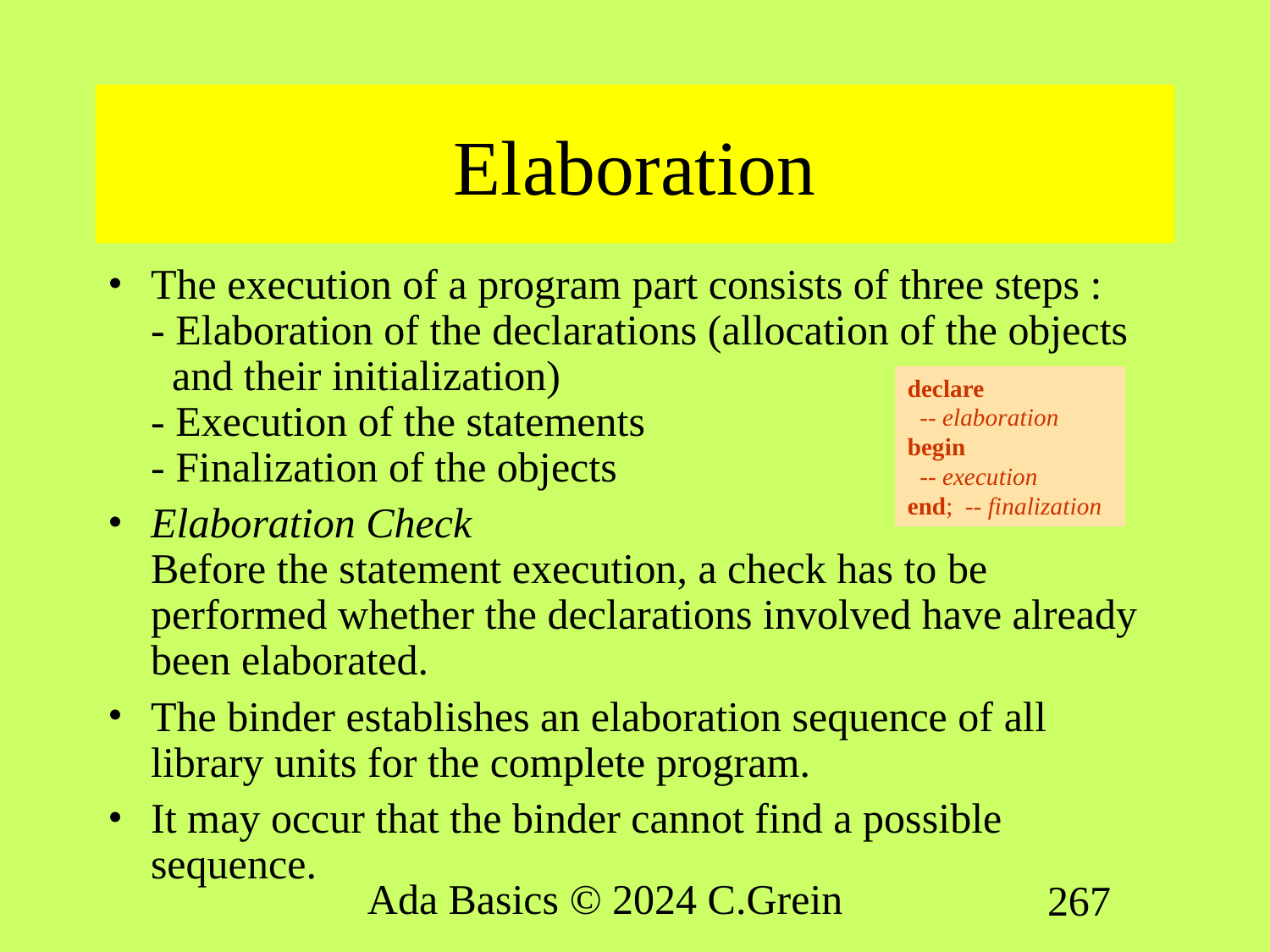

# Elaboration
The execution of a program part consists of three steps :
- Elaboration of the declarations (allocation of the objects
  and their initialization)
- Execution of the statements
- Finalization of the objects
Elaboration Check
Before the statement execution, a check has to be performed whether the declarations involved have already been elaborated.
The binder establishes an elaboration sequence of all library units for the complete program.
It may occur that the binder cannot find a possible sequence.
declare
  -- elaboration
begin
  -- execution
end;  -- finalization
Ada Basics © 2024 C.Grein
267